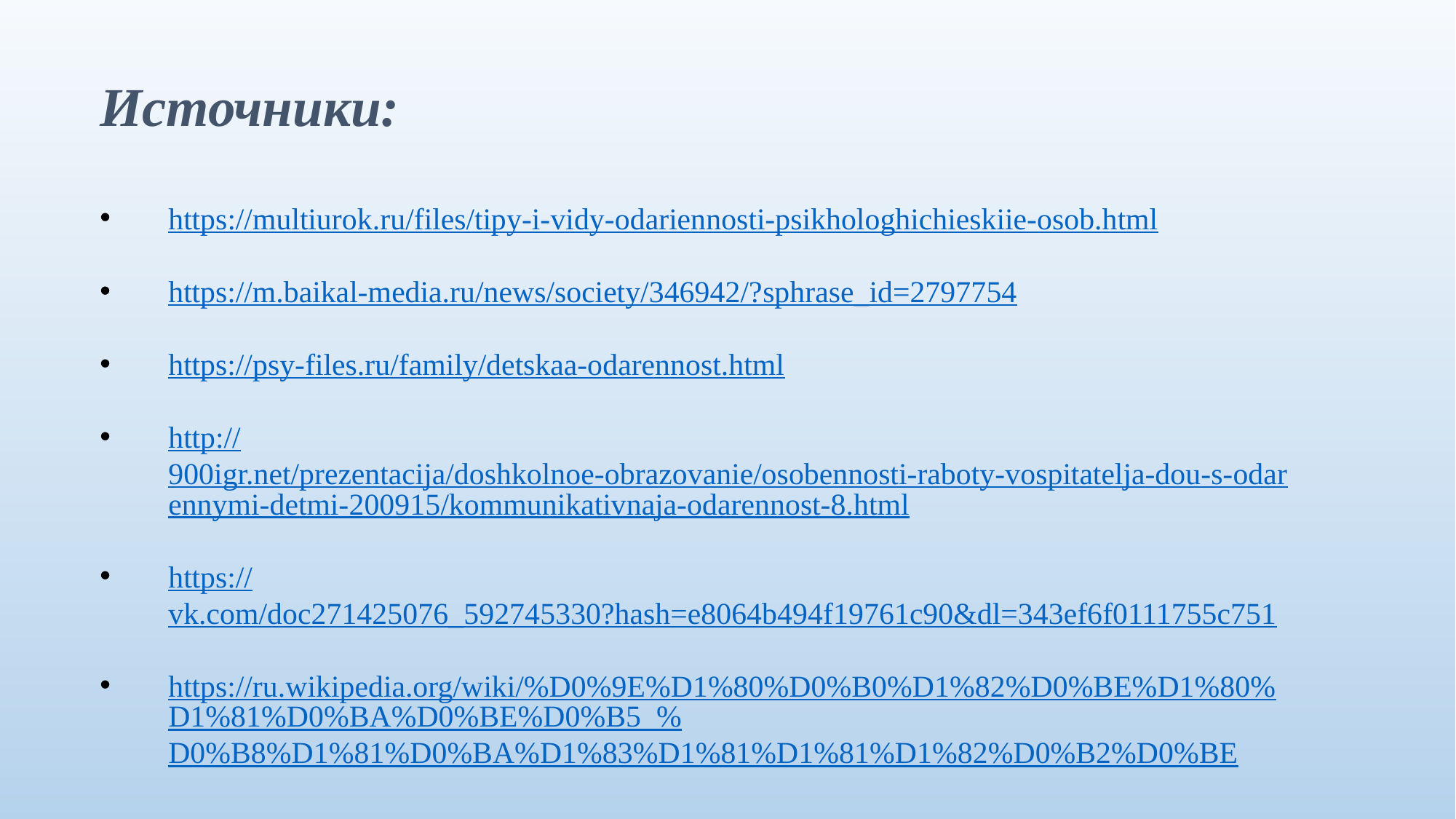

Источники:

https://multiurok.ru/files/tipy-i-vidy-odariennosti-psikhologhichieskiie-osob.html

https://m.baikal-media.ru/news/society/346942/?sphrase_id=2797754

https://psy-files.ru/family/detskaa-odarennost.html

http://900igr.net/prezentacija/doshkolnoe-obrazovanie/osobennosti-raboty-vospitatelja-dou-s-odarennymi-detmi-200915/kommunikativnaja-odarennost-8.html

https://vk.com/doc271425076_592745330?hash=e8064b494f19761c90&dl=343ef6f0111755c751

https://ru.wikipedia.org/wiki/%D0%9E%D1%80%D0%B0%D1%82%D0%BE%D1%80%D1%81%D0%BA%D0%BE%D0%B5_%D0%B8%D1%81%D0%BA%D1%83%D1%81%D1%81%D1%82%D0%B2%D0%BE